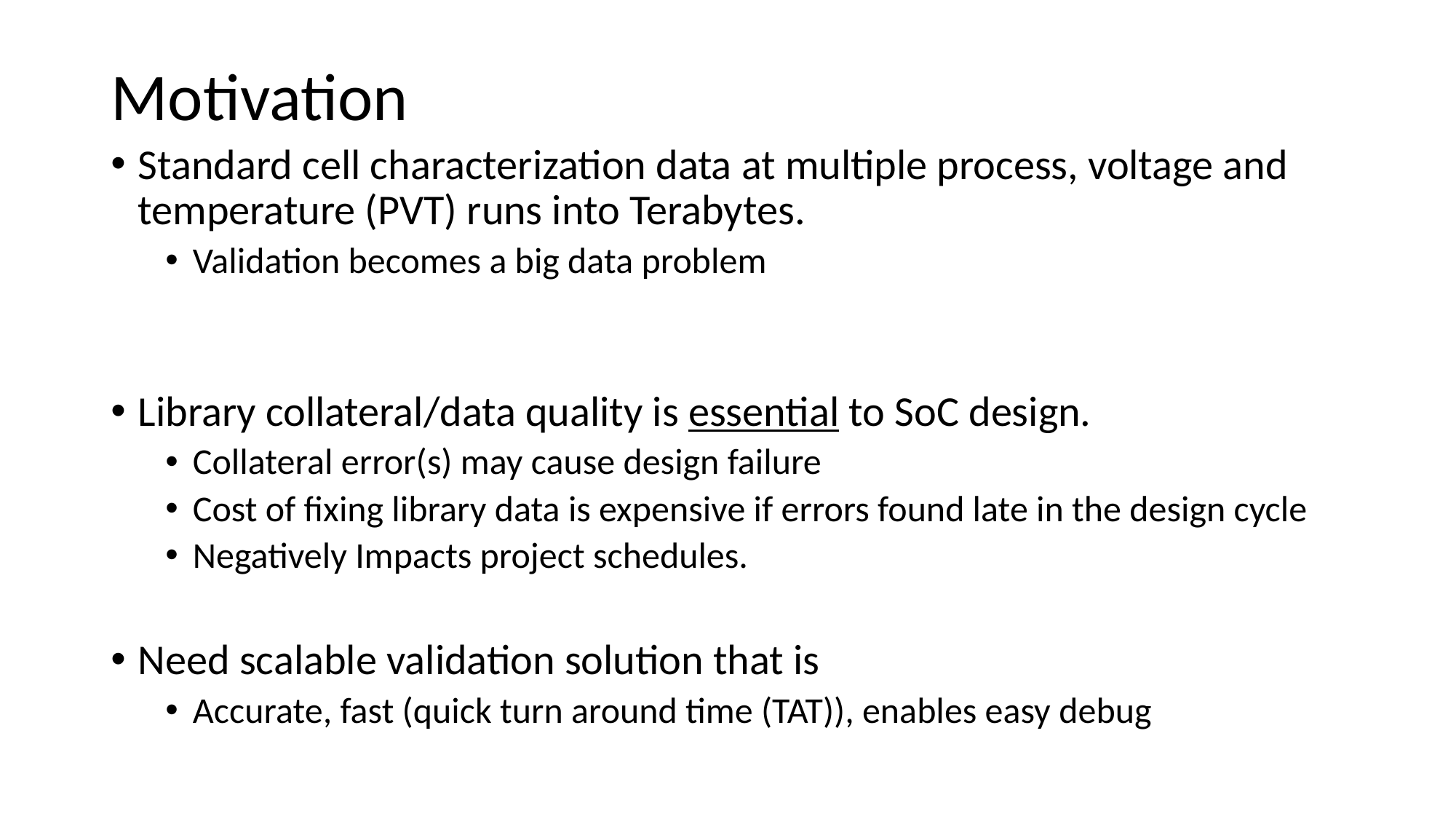

# Motivation
Standard cell characterization data at multiple process, voltage and temperature (PVT) runs into Terabytes.
Validation becomes a big data problem

Library collateral/data quality is essential to SoC design.
Collateral error(s) may cause design failure
Cost of fixing library data is expensive if errors found late in the design cycle
Negatively Impacts project schedules.

Need scalable validation solution that is
Accurate, fast (quick turn around time (TAT)), enables easy debug